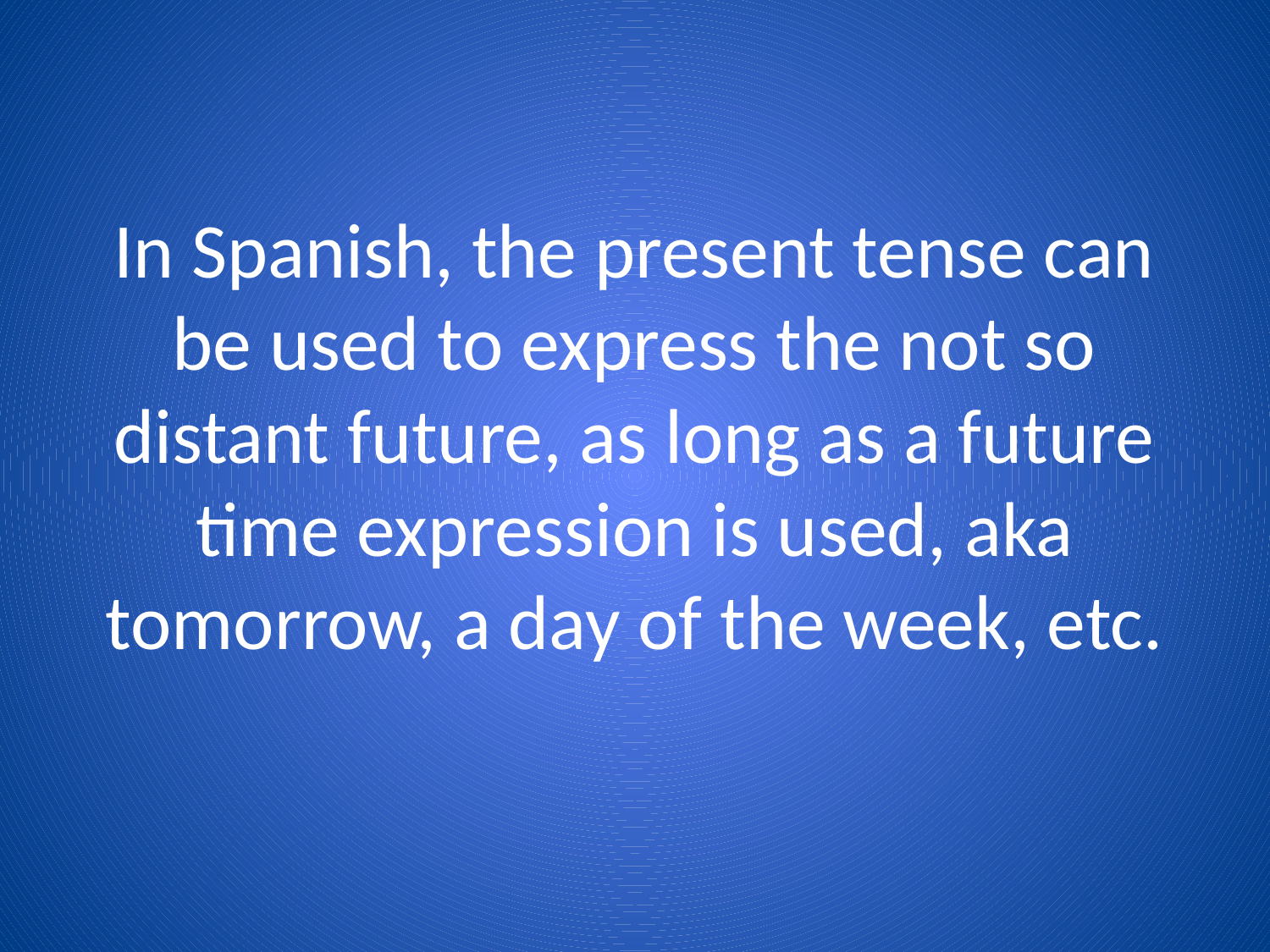

# In Spanish, the present tense can be used to express the not so distant future, as long as a future time expression is used, aka tomorrow, a day of the week, etc.